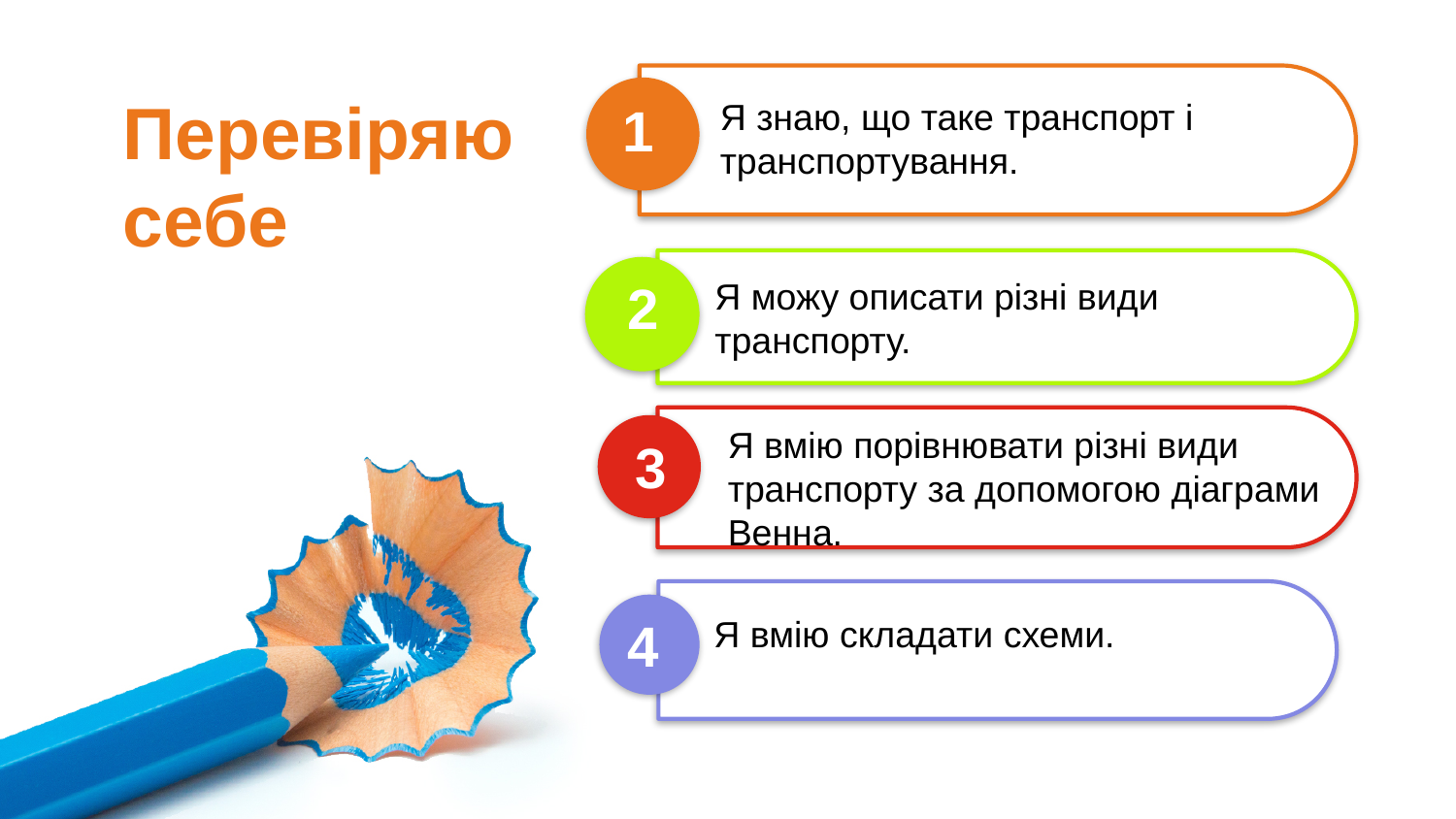

Перевіряю себе

Я знаю, що таке транспорт і
транспортування.
1

2
Я можу описати різні види
транспорту.

Я вмію порівнювати різні види
транспорту за допомогою діаграми
Венна.

3

Я вмію складати схеми.

4